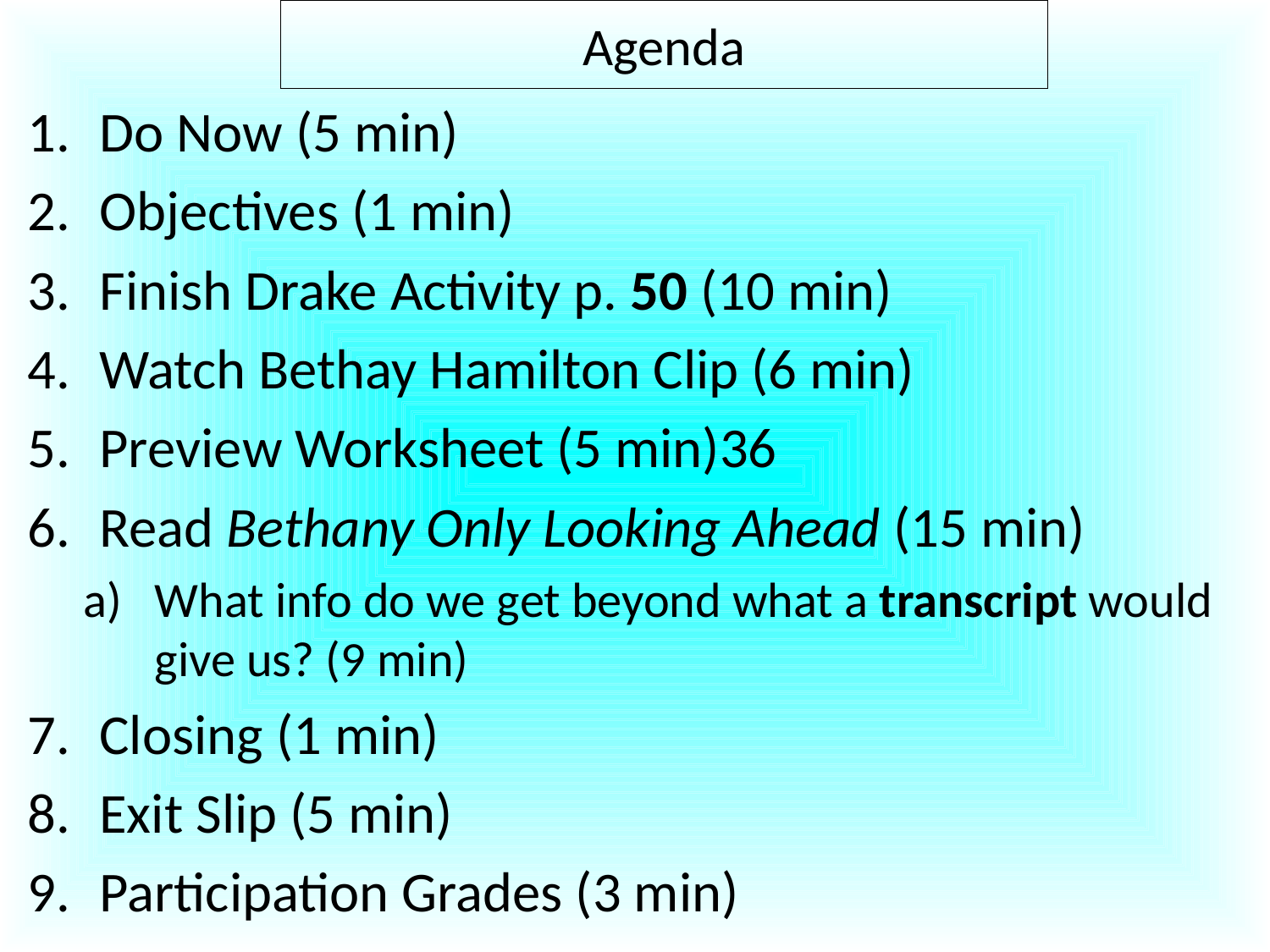

Agenda
Do Now (5 min)
Objectives (1 min)
Finish Drake Activity p. 50 (10 min)
Watch Bethay Hamilton Clip (6 min)
Preview Worksheet (5 min)36
Read Bethany Only Looking Ahead (15 min)
What info do we get beyond what a transcript would give us? (9 min)
Closing (1 min)
Exit Slip (5 min)
Participation Grades (3 min)